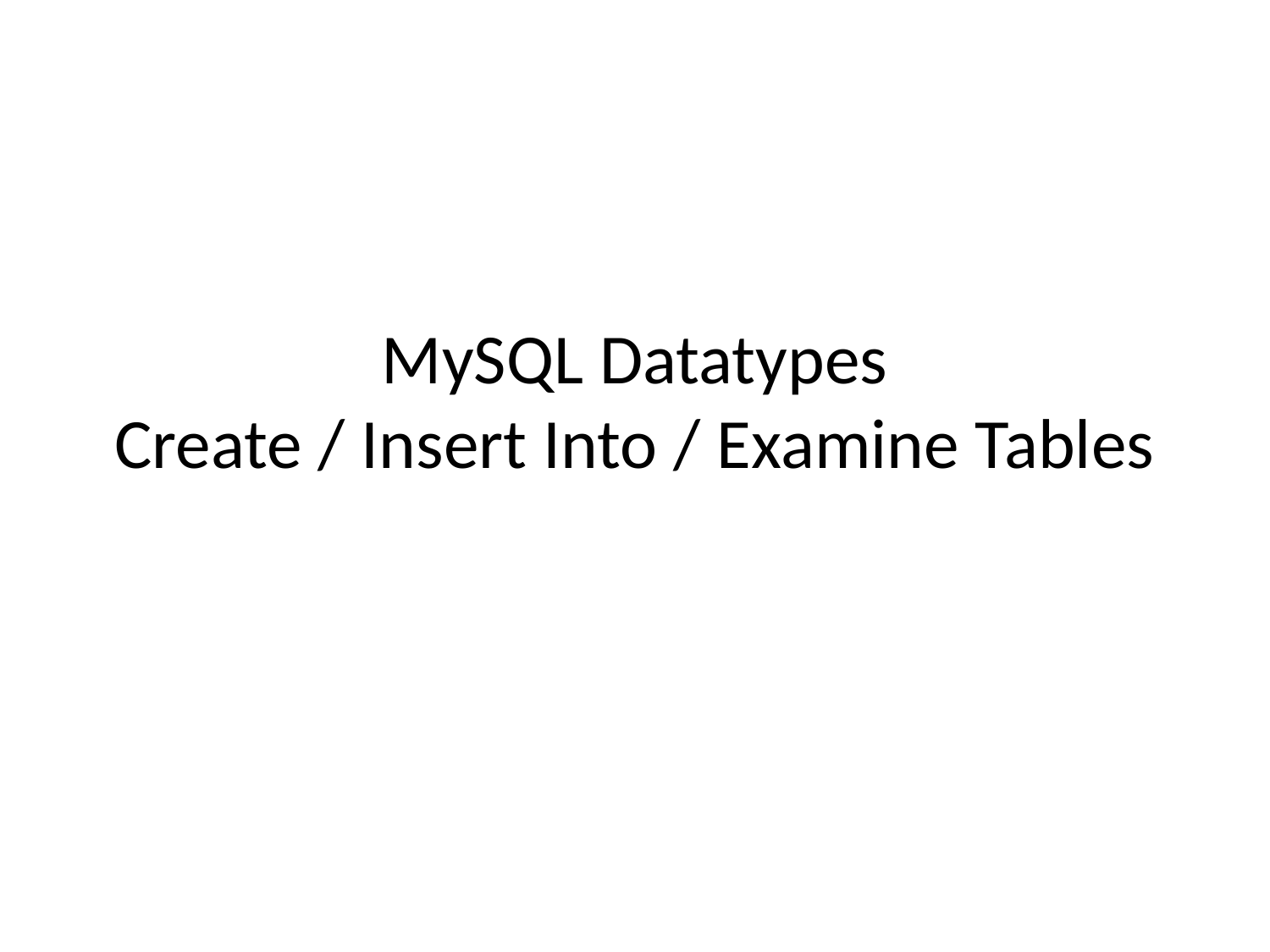

# MySQL Datatypes Create / Insert Into / Examine Tables